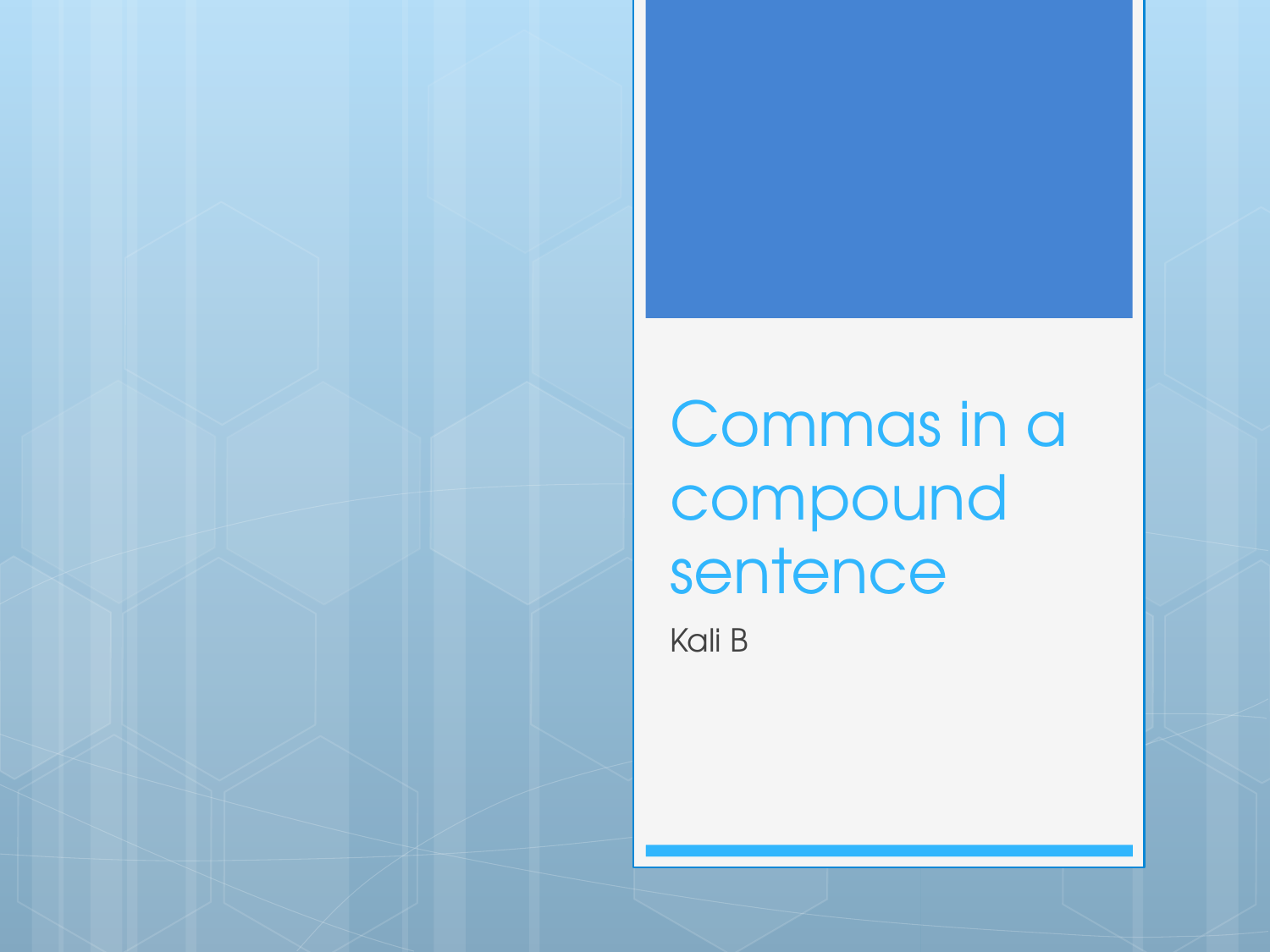

# Commas in a compound sentence
Kali B